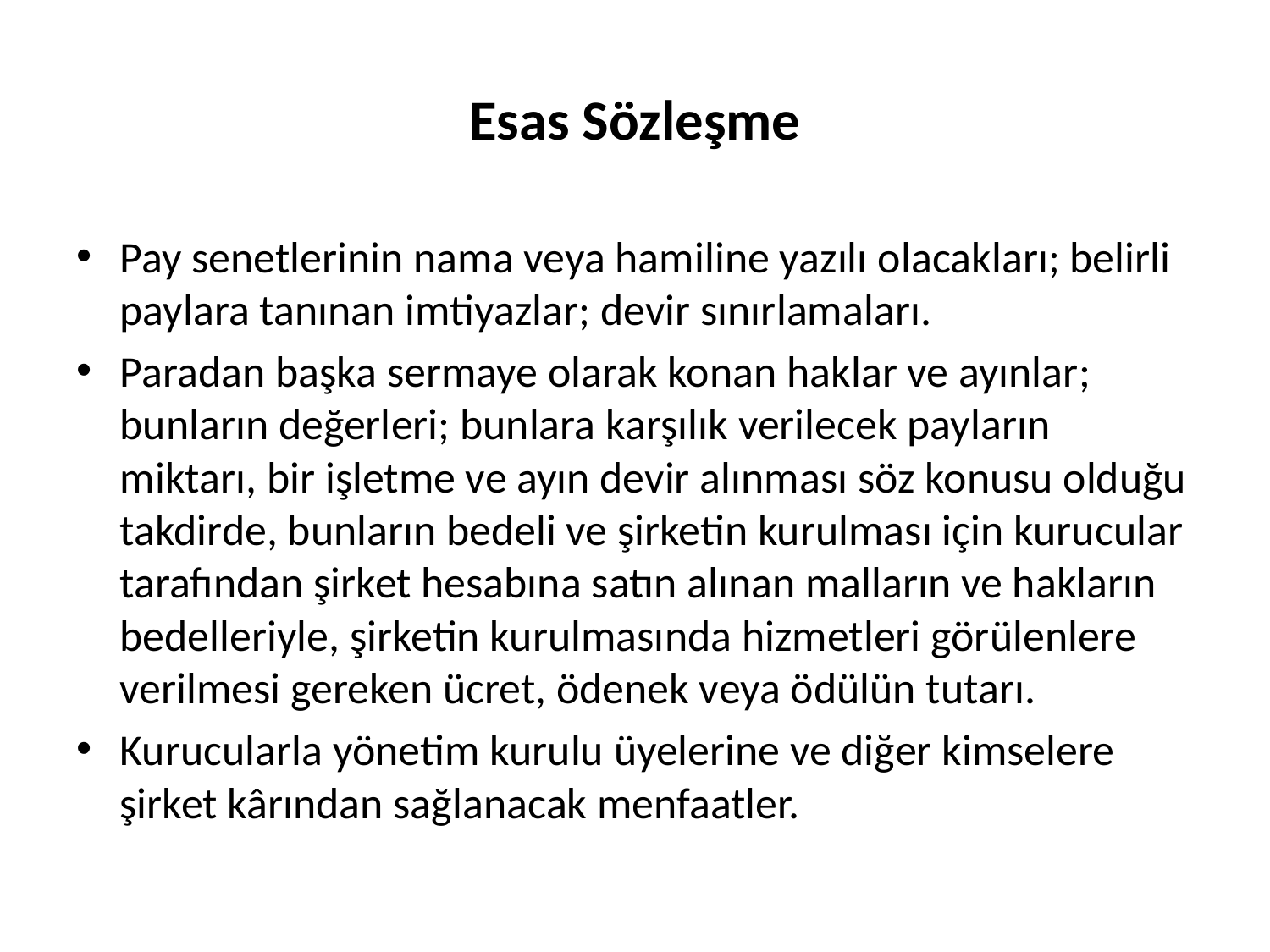

# Esas Sözleşme
Pay senetlerinin nama veya hamiline yazılı olacakları; belirli paylara tanınan imtiyazlar; devir sınırlamaları.
Paradan başka sermaye olarak konan haklar ve ayınlar; bunların değerleri; bunlara karşılık verilecek payların miktarı, bir işletme ve ayın devir alınması söz konusu olduğu takdirde, bunların bedeli ve şirketin kurulması için kurucular tarafından şirket hesabına satın alınan malların ve hakların bedelleriyle, şirketin kurulmasında hizmetleri görülenlere verilmesi gereken ücret, ödenek veya ödülün tutarı.
Kurucularla yönetim kurulu üyelerine ve diğer kimselere şirket kârından sağlanacak menfaatler.